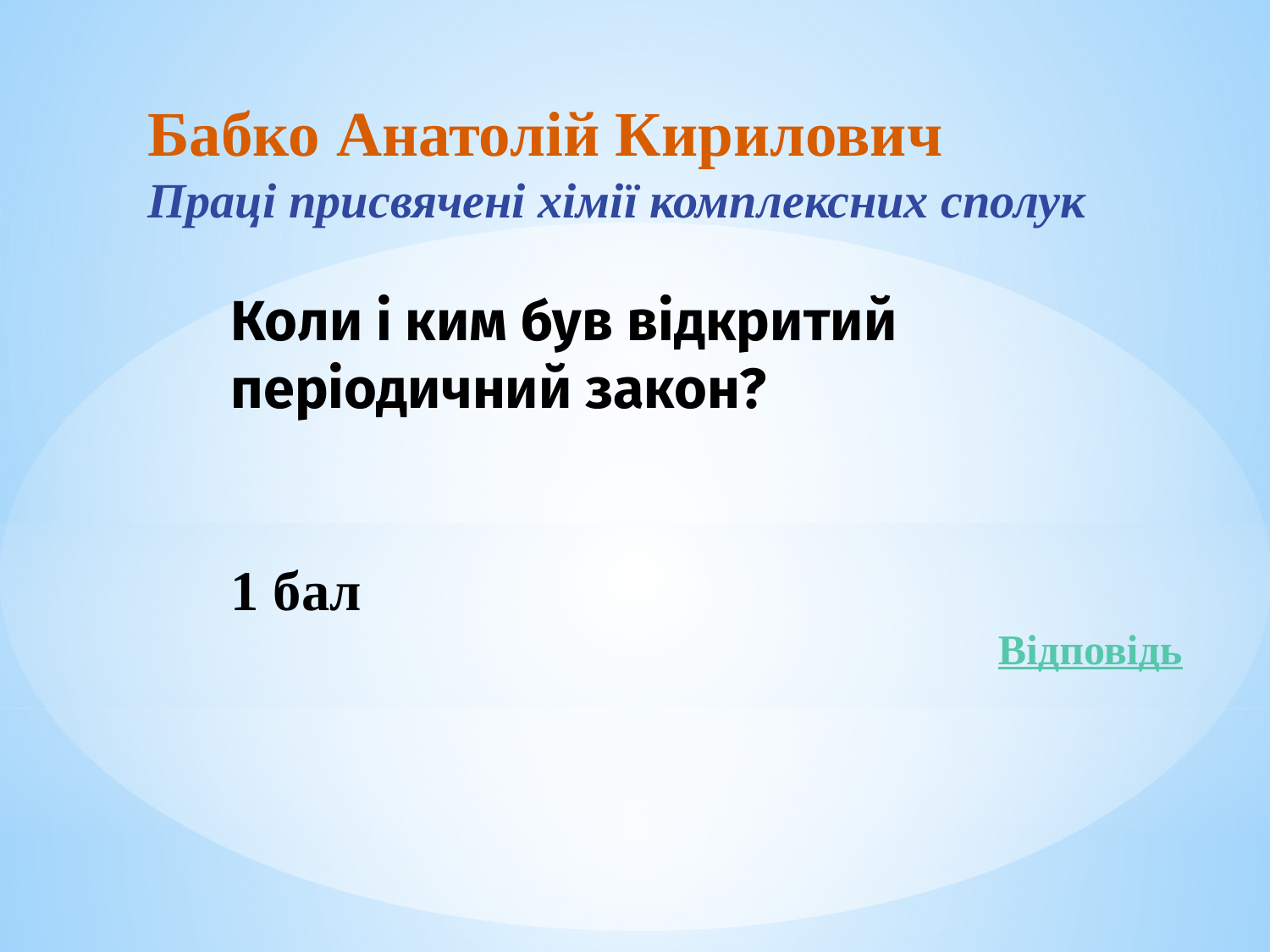

Бабко Анатолій Кирилович
Праці присвячені хімії комплексних сполук
Коли і ким був відкритий періодичний закон?

1 бал
Відповідь